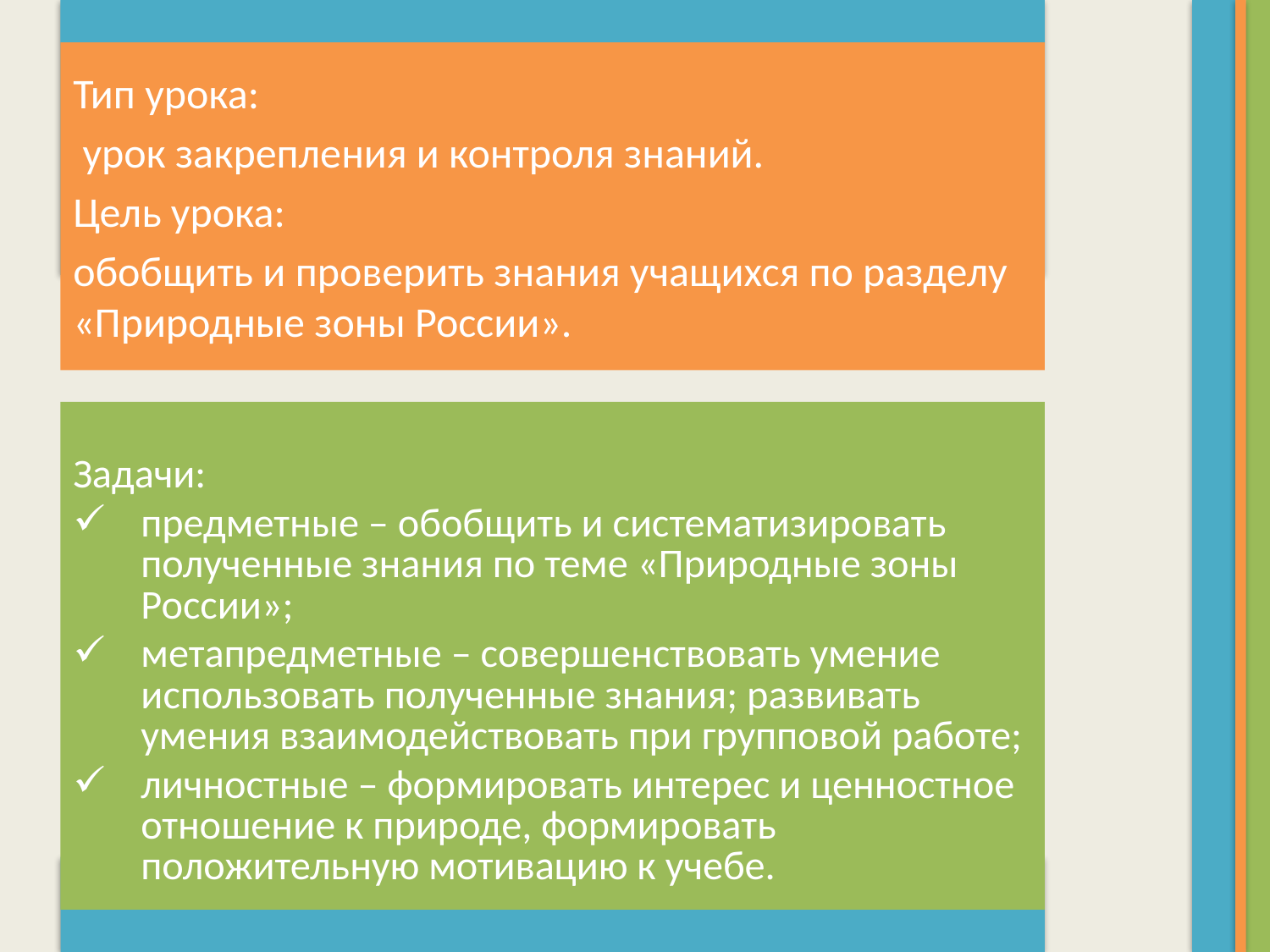

Тип урока:
 урок закрепления и контроля знаний.
Цель урока:
обобщить и проверить знания учащихся по разделу «Природные зоны России».

Задачи:
предметные – обобщить и систематизировать  полученные знания по теме «Природные зоны России»;
метапредметные – совершенствовать умение использовать полученные знания; развивать умения взаимодействовать при групповой работе;
личностные – формировать интерес и ценностное отношение к природе, формировать положительную мотивацию к учебе.